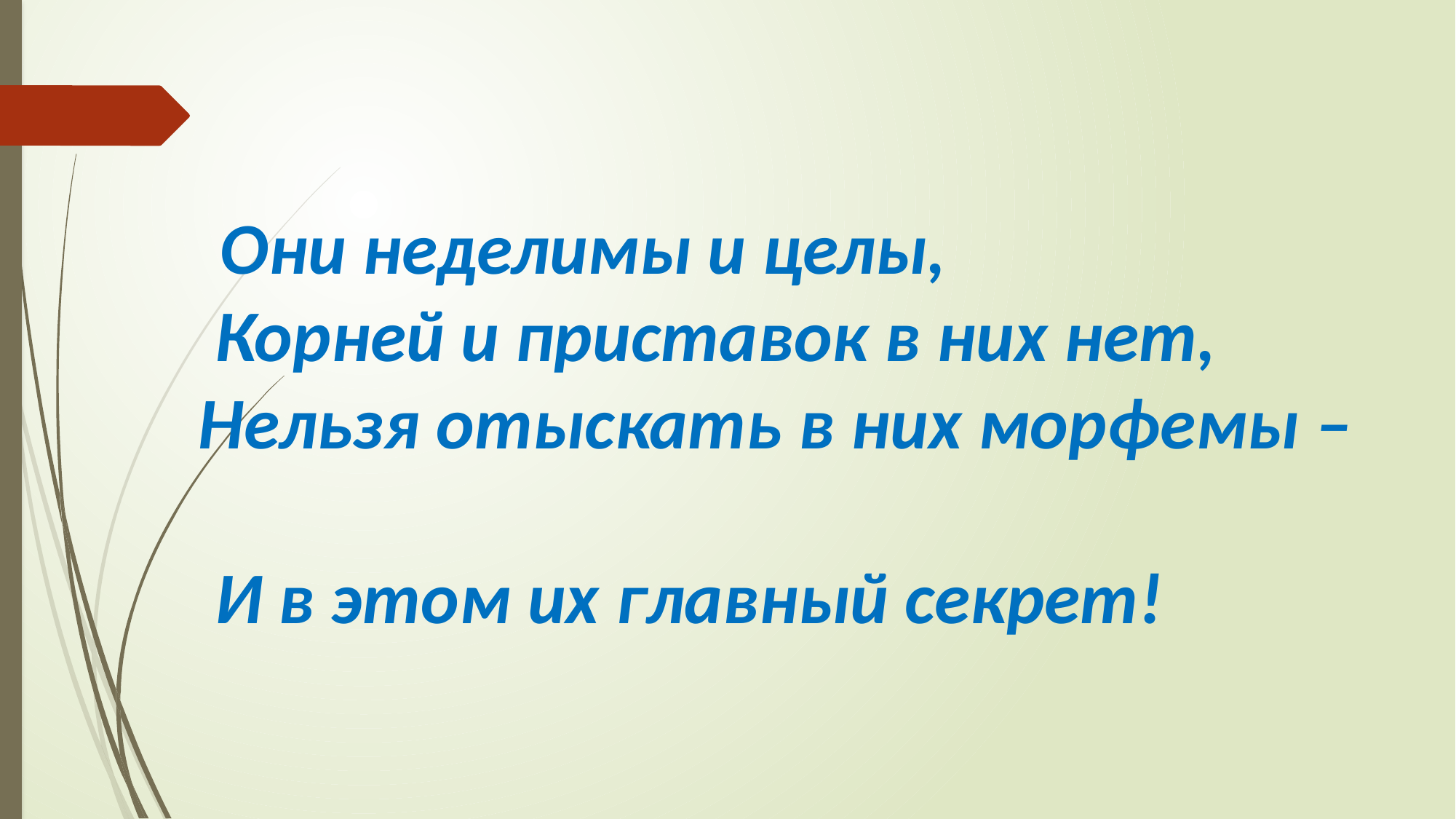

Они неделимы и целы,
     Корней и приставок в них нет,
    Нельзя отыскать в них морфемы –
     И в этом их главный секрет!